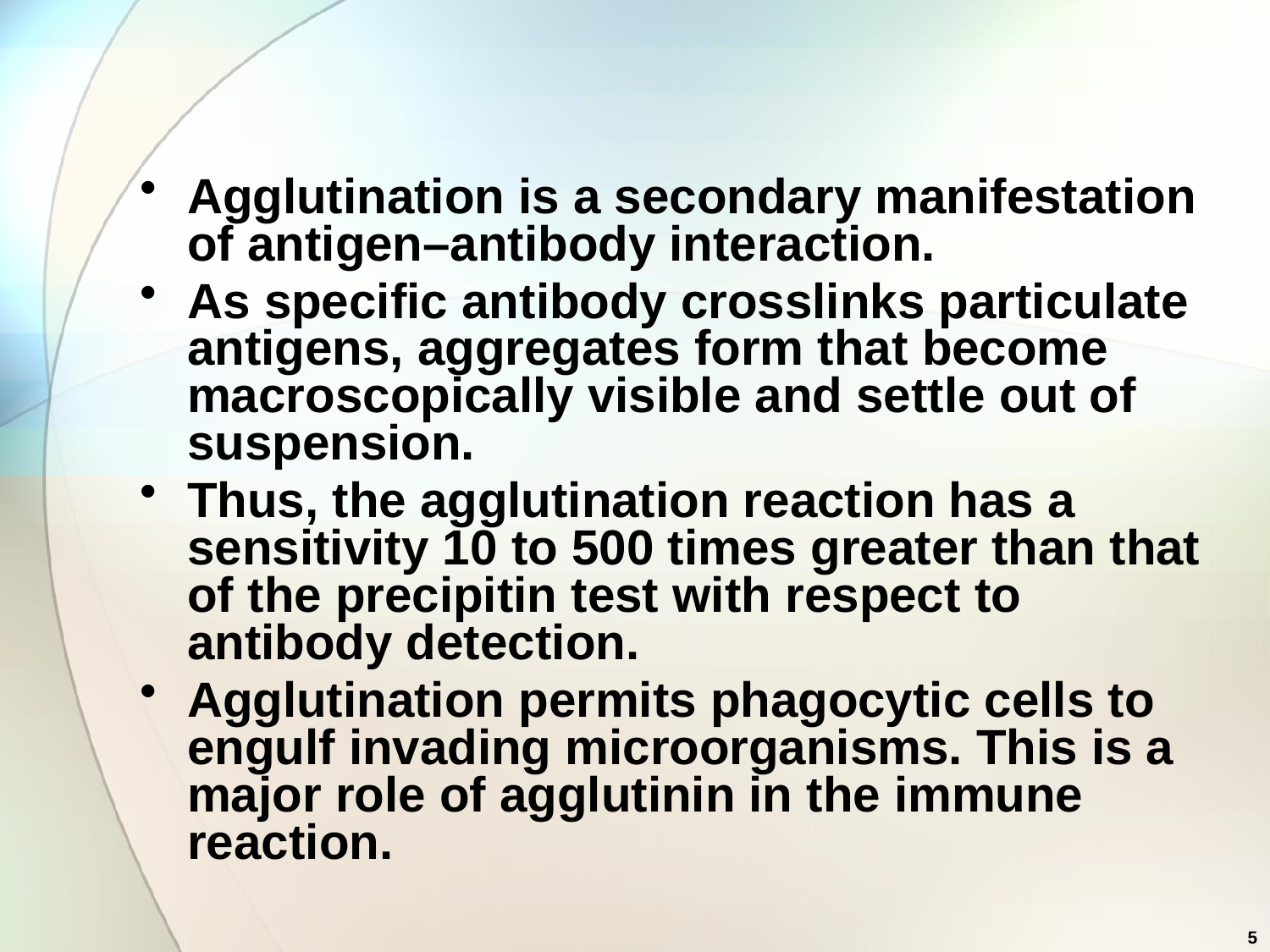

#
Agglutination is a secondary manifestation of antigen–antibody interaction.
As specific antibody crosslinks particulate antigens, aggregates form that become macroscopically visible and settle out of suspension.
Thus, the agglutination reaction has a sensitivity 10 to 500 times greater than that of the precipitin test with respect to antibody detection.
Agglutination permits phagocytic cells to engulf invading microorganisms. This is a major role of agglutinin in the immune reaction.
5